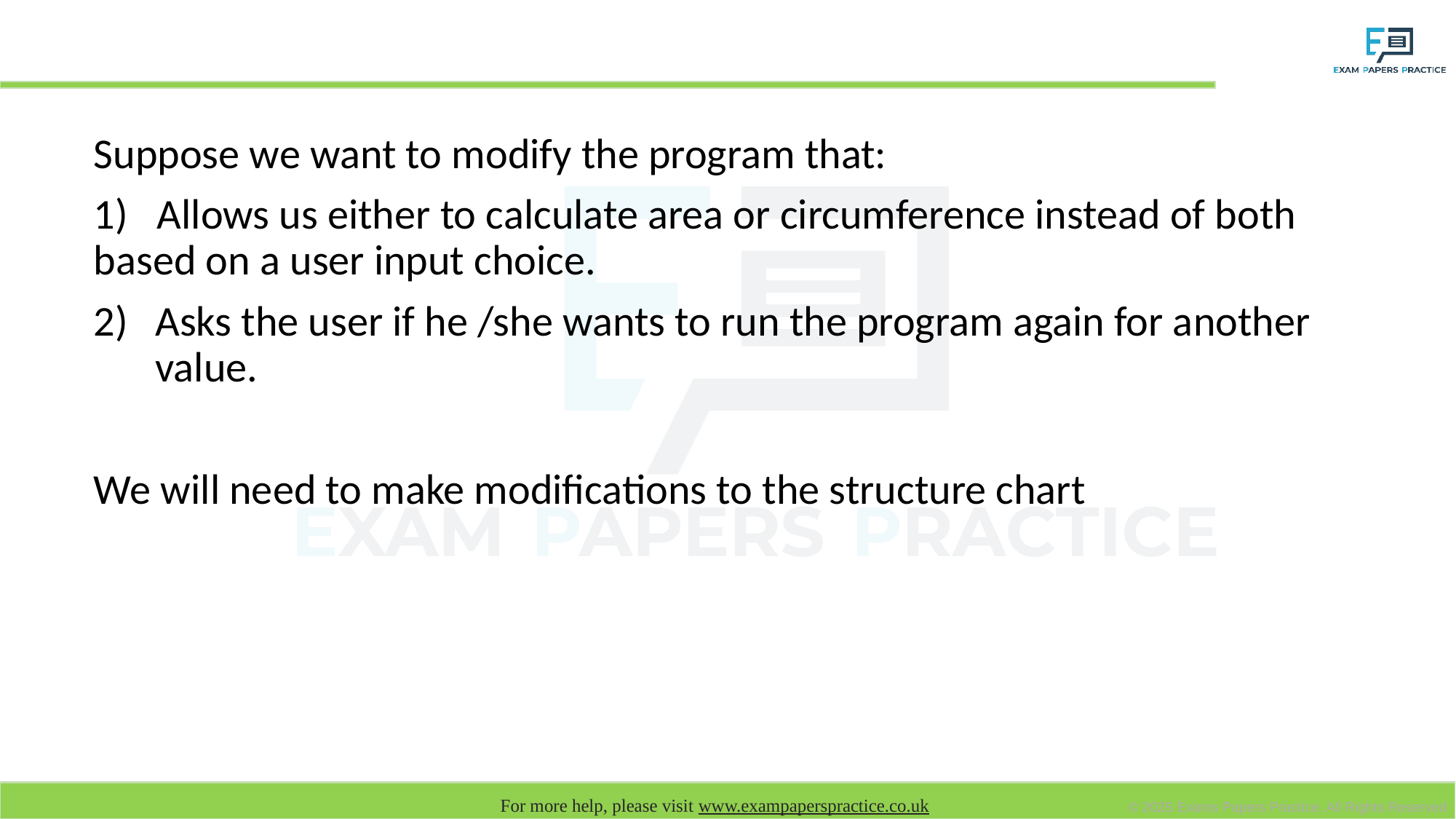

# Structure chart
Suppose we want to modify the program that:
1)   Allows us either to calculate area or circumference instead of both based on a user input choice.
Asks the user if he /she wants to run the program again for another value.

We will need to make modifications to the structure chart